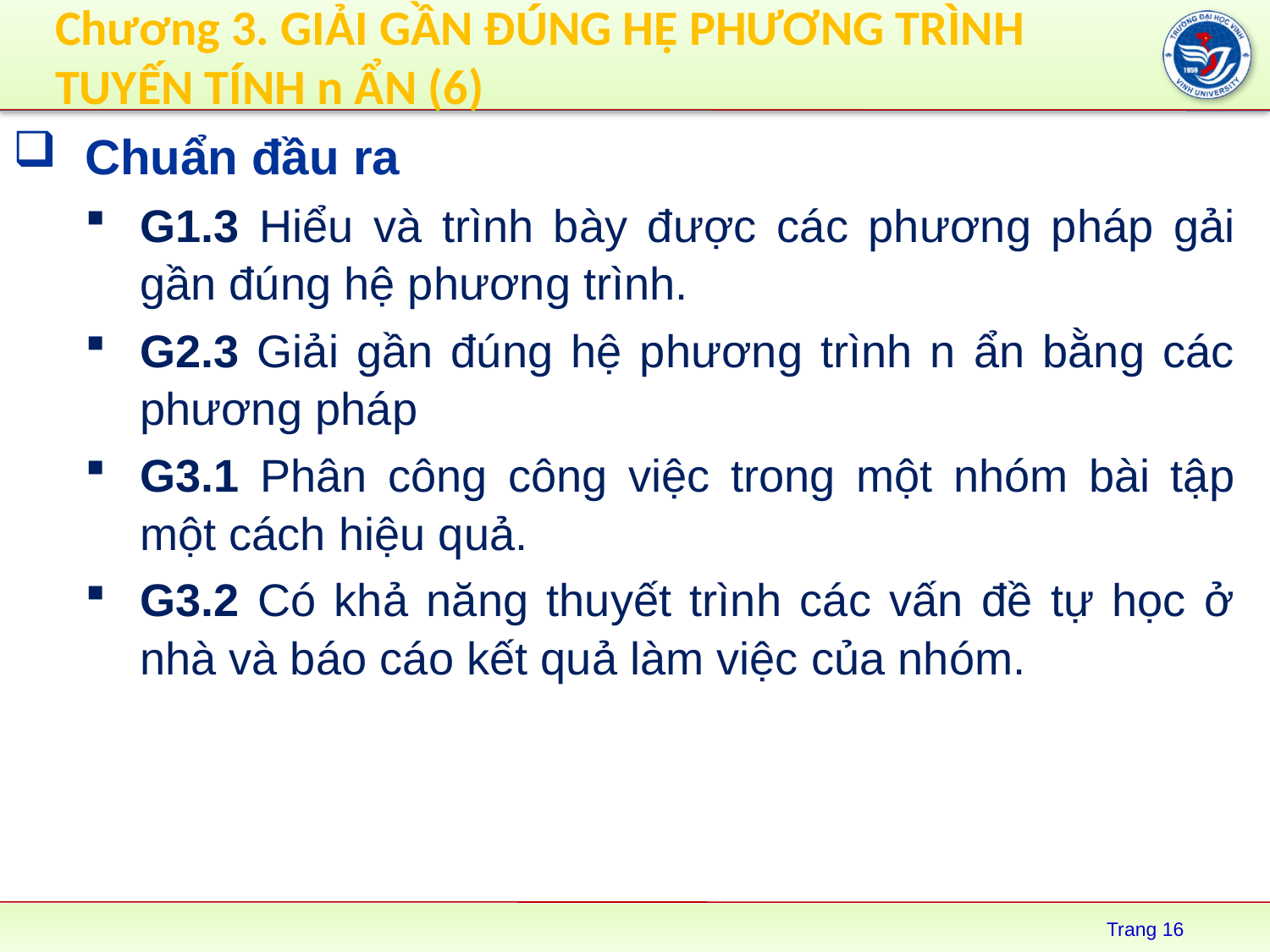

# Chương 3. GIẢI GẦN ĐÚNG HỆ PHƯƠNG TRÌNH  TUYẾN TÍNH n ẨN (6)
Chuẩn đầu ra
G1.3 Hiểu và trình bày được các phương pháp gải gần đúng hệ phương trình.
G2.3 Giải gần đúng hệ phương trình n ẩn bằng các phương pháp
G3.1 Phân công công việc trong một nhóm bài tập một cách hiệu quả.
G3.2 Có khả năng thuyết trình các vấn đề tự học ở nhà và báo cáo kết quả làm việc của nhóm.